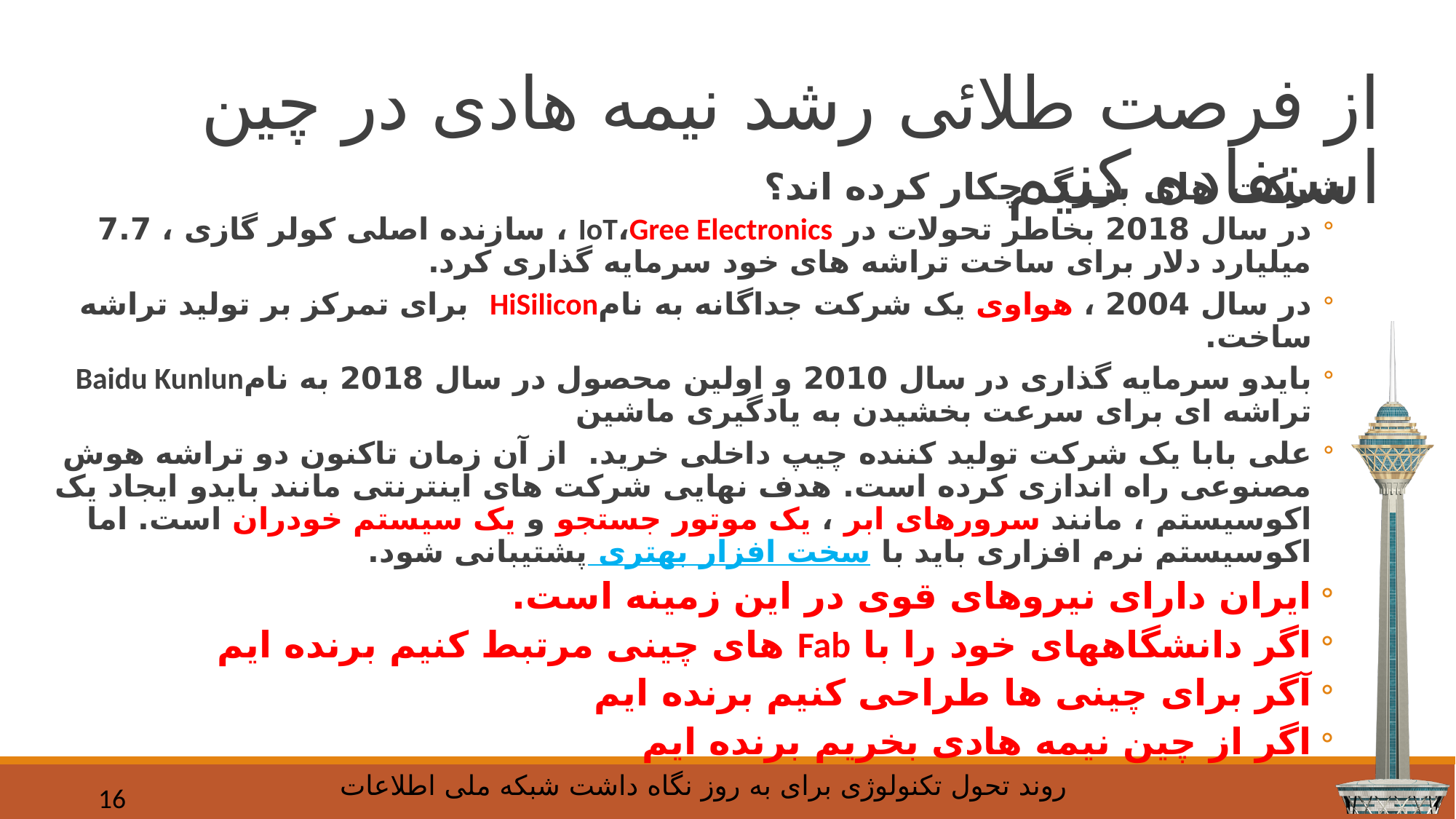

# از فرصت طلائی رشد نیمه هادی در چین استفاده کنیم
شرکت های بزرگ چکار کرده اند؟
در سال 2018 بخاطر تحولات در IoT،Gree Electronics ، سازنده اصلی کولر گازی ، 7.7 میلیارد دلار برای ساخت تراشه های خود سرمایه گذاری کرد.
در سال 2004 ، هواوی یک شرکت جداگانه به نامHiSilicon  برای تمرکز بر تولید تراشه ساخت.
بایدو سرمایه گذاری در سال 2010 و اولین محصول در سال 2018 به نامBaidu Kunlun  تراشه ای برای سرعت بخشیدن به یادگیری ماشین
علی بابا یک شرکت تولید کننده چیپ داخلی خرید.  از آن زمان تاکنون دو تراشه هوش مصنوعی راه اندازی کرده است. هدف نهایی شرکت های اینترنتی مانند بایدو ایجاد یک اکوسیستم ، مانند سرورهای ابر ، یک موتور جستجو و یک سیستم خودران است. اما اکوسیستم نرم افزاری باید با سخت افزار بهتری پشتیبانی شود.
ایران دارای نیروهای قوی در این زمینه است.
اگر دانشگاههای خود را با Fab های چینی مرتبط کنیم برنده ایم
آگر برای چینی ها طراحی کنیم برنده ایم
اگر از چین نیمه هادی بخریم برنده ایم

16